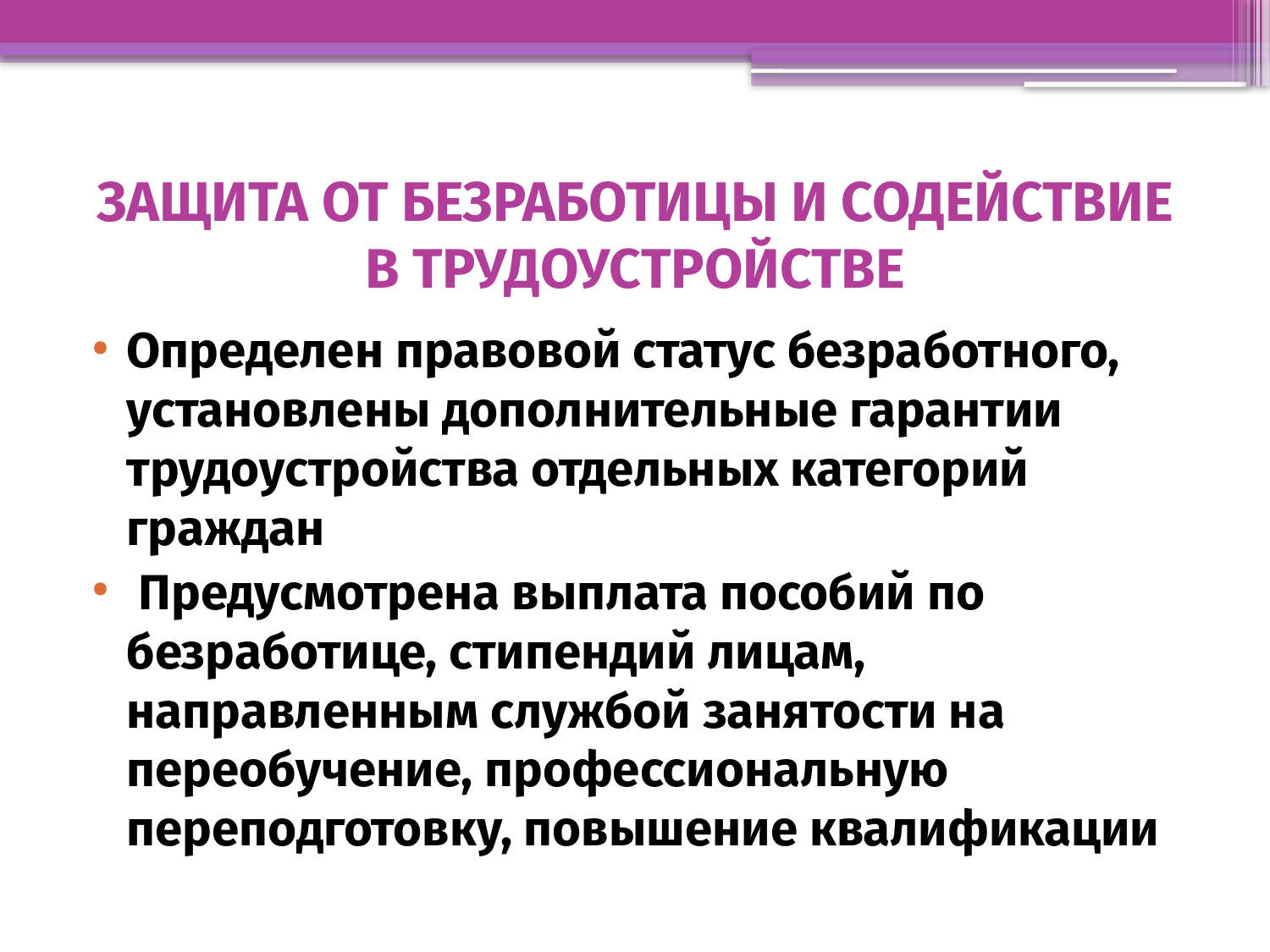

# ЗАЩИТА ОТ БЕЗРАБОТИЦЫ И СОДЕЙСТВИЕ В ТРУДОУСТРОЙСТВЕ
Определен правовой статус безработного, установлены дополнительные гарантии трудоустройства отдельных категорий граждан
 Предусмотрена выплата пособий по безработице, стипендий лицам, направленным службой занятости на переобучение, профессиональную переподготовку, повышение квалификации